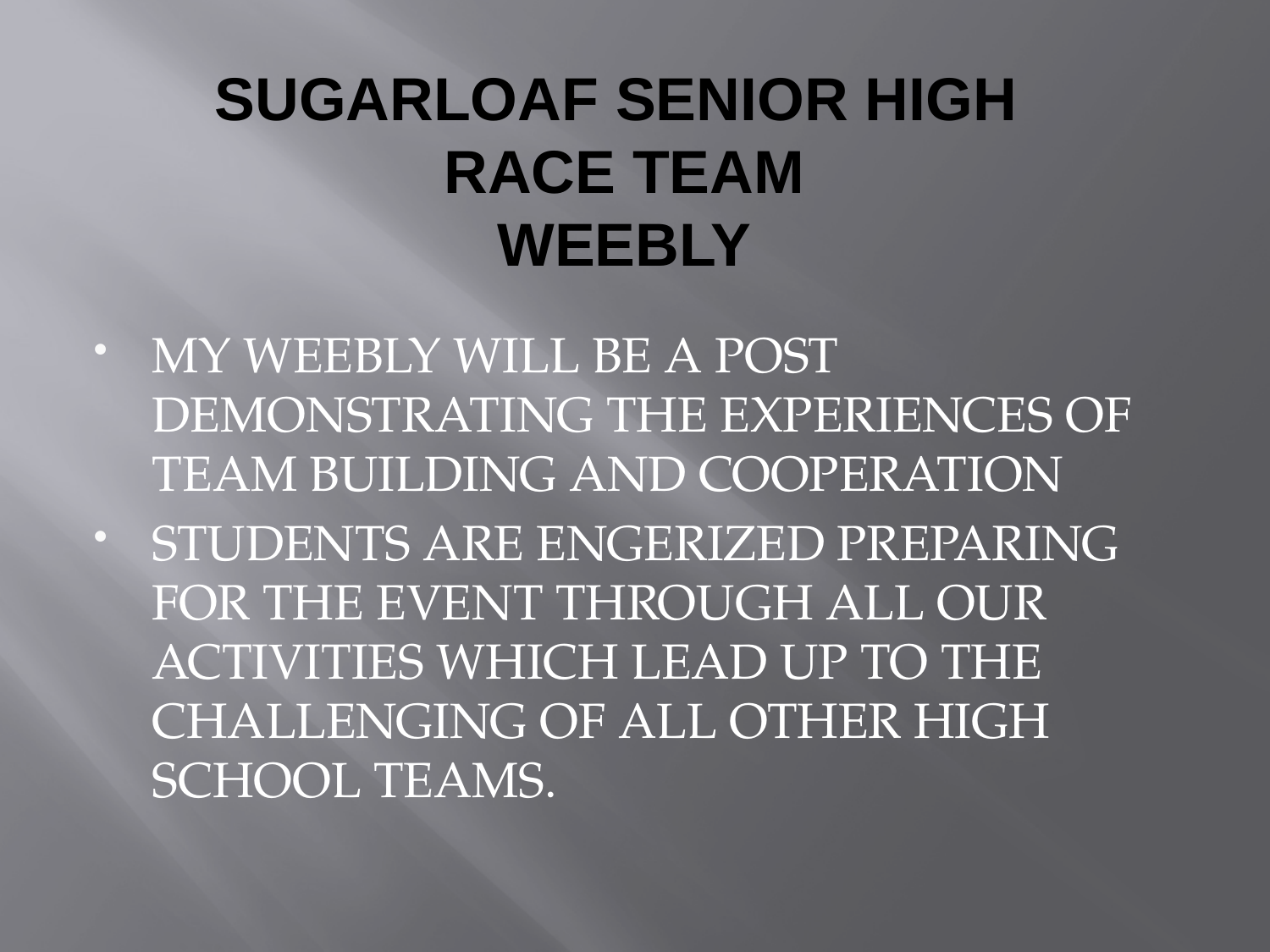

# SUGARLOAF SENIOR HIGH RACE TEAM WEEBLY
MY WEEBLY WILL BE A POST DEMONSTRATING THE EXPERIENCES OF TEAM BUILDING AND COOPERATION
STUDENTS ARE ENGERIZED PREPARING FOR THE EVENT THROUGH ALL OUR ACTIVITIES WHICH LEAD UP TO THE  CHALLENGING OF ALL OTHER HIGH SCHOOL TEAMS.